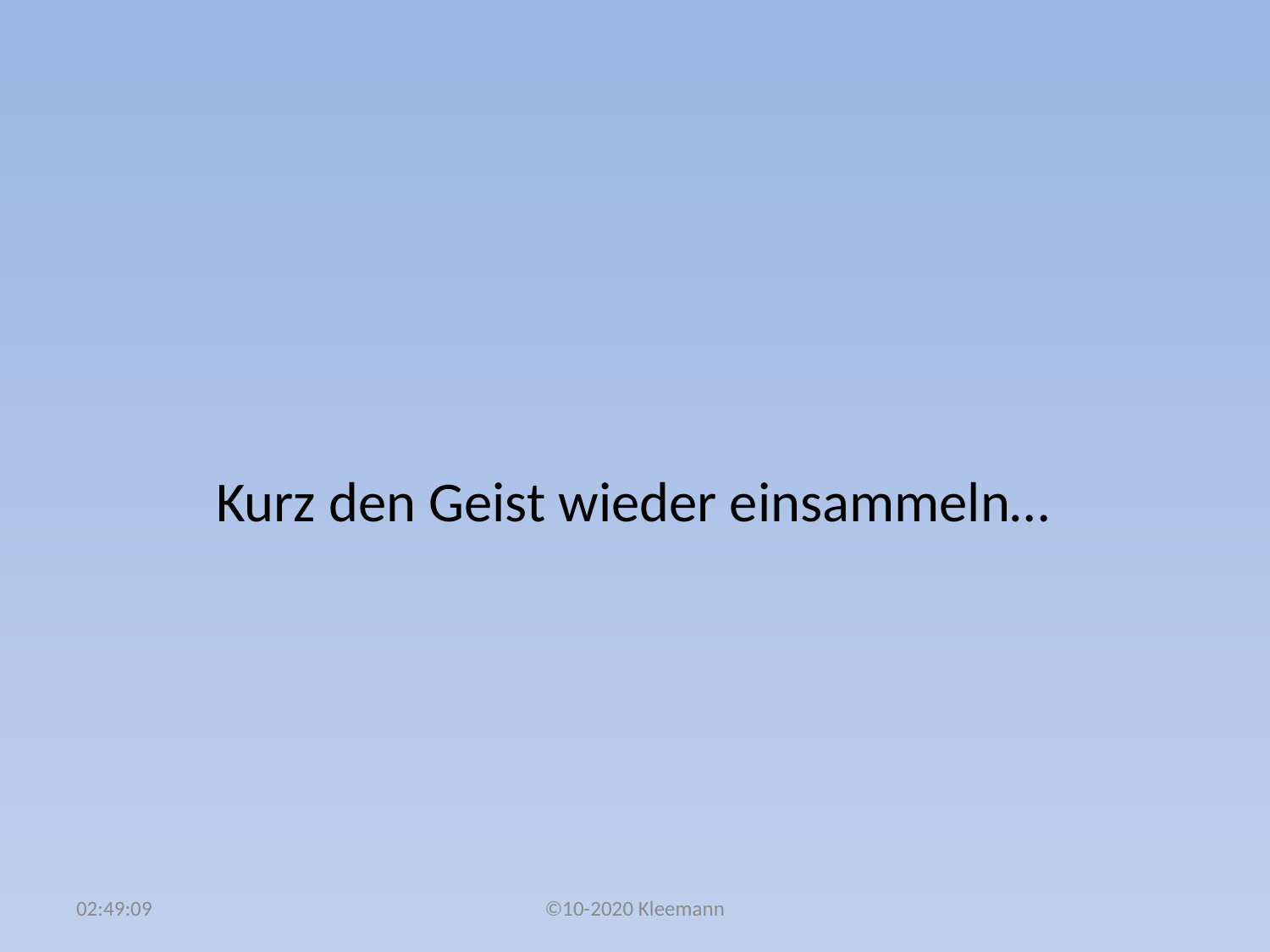

#

           Kurz den Geist wieder einsammeln…
02:49:09
©10-2020 Kleemann